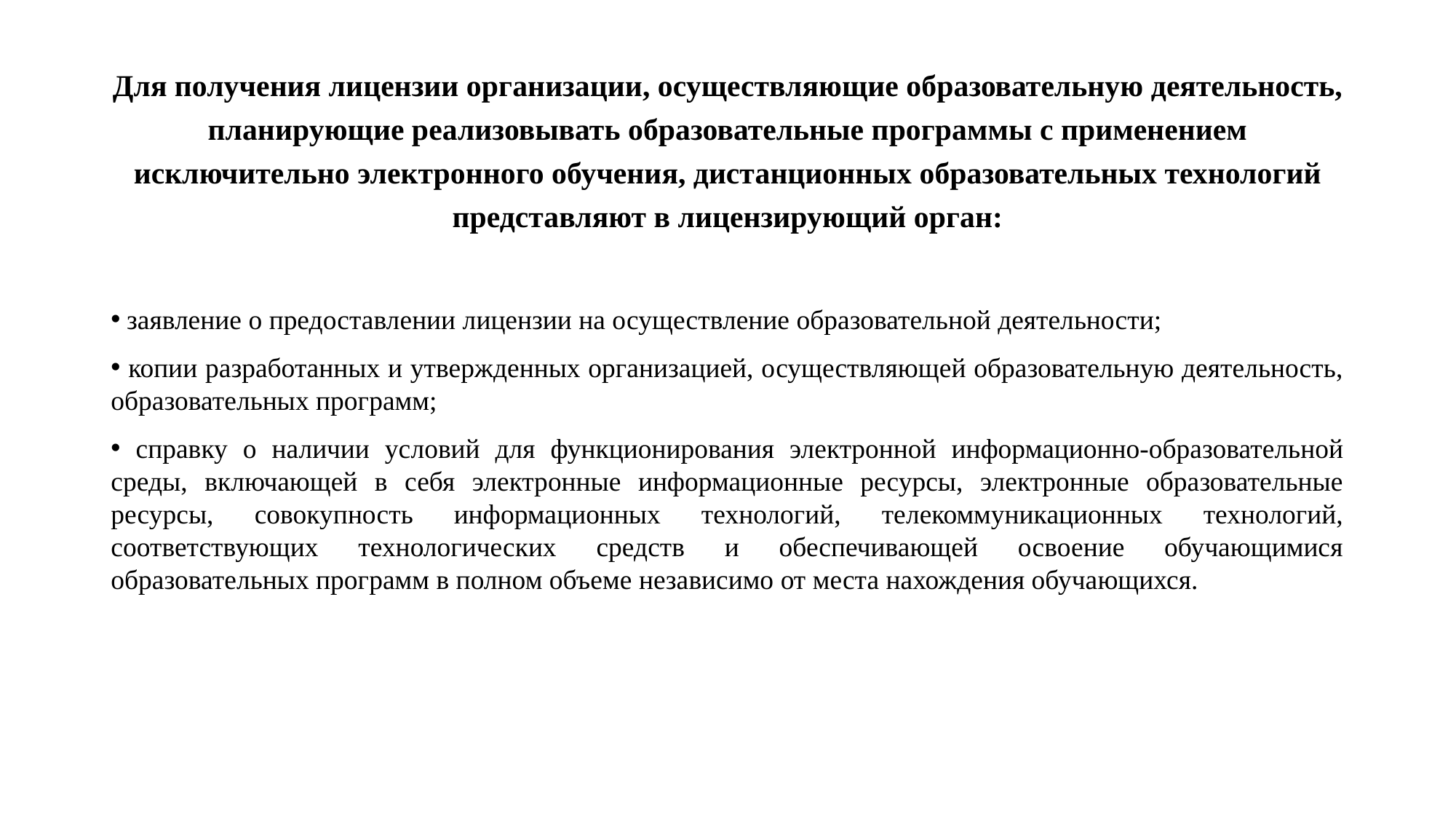

Для получения лицензии организации, осуществляющие образовательную деятельность, планирующие реализовывать образовательные программы с применением исключительно электронного обучения, дистанционных образовательных технологий представляют в лицензирующий орган:

 заявление о предоставлении лицензии на осуществление образовательной деятельности;
 копии разработанных и утвержденных организацией, осуществляющей образовательную деятельность, образовательных программ;
 справку о наличии условий для функционирования электронной информационно-образовательной среды, включающей в себя электронные информационные ресурсы, электронные образовательные ресурсы, совокупность информационных технологий, телекоммуникационных технологий, соответствующих технологических средств и обеспечивающей освоение обучающимися образовательных программ в полном объеме независимо от места нахождения обучающихся.